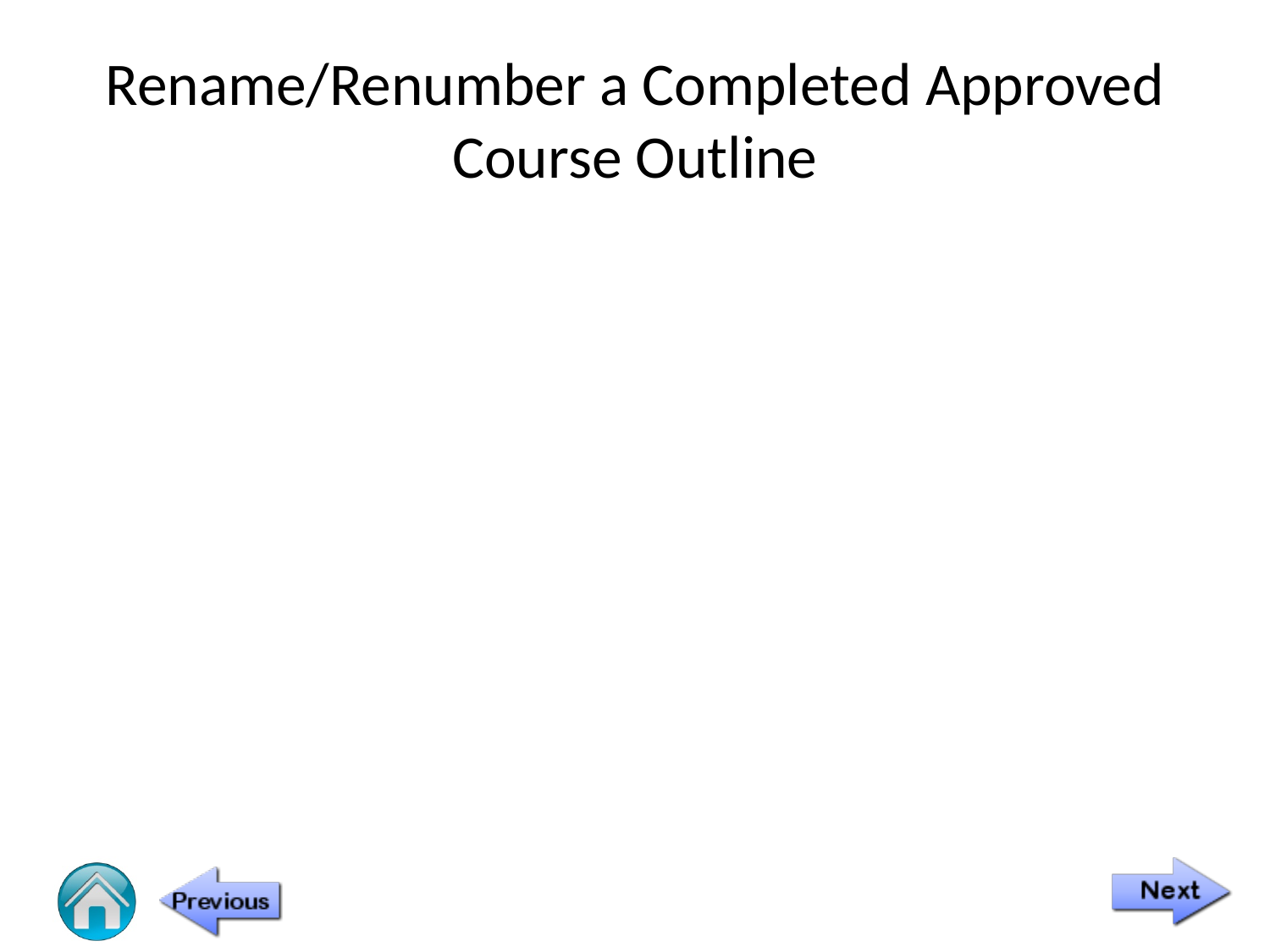

# Rename/Renumber a Completed Approved Course Outline